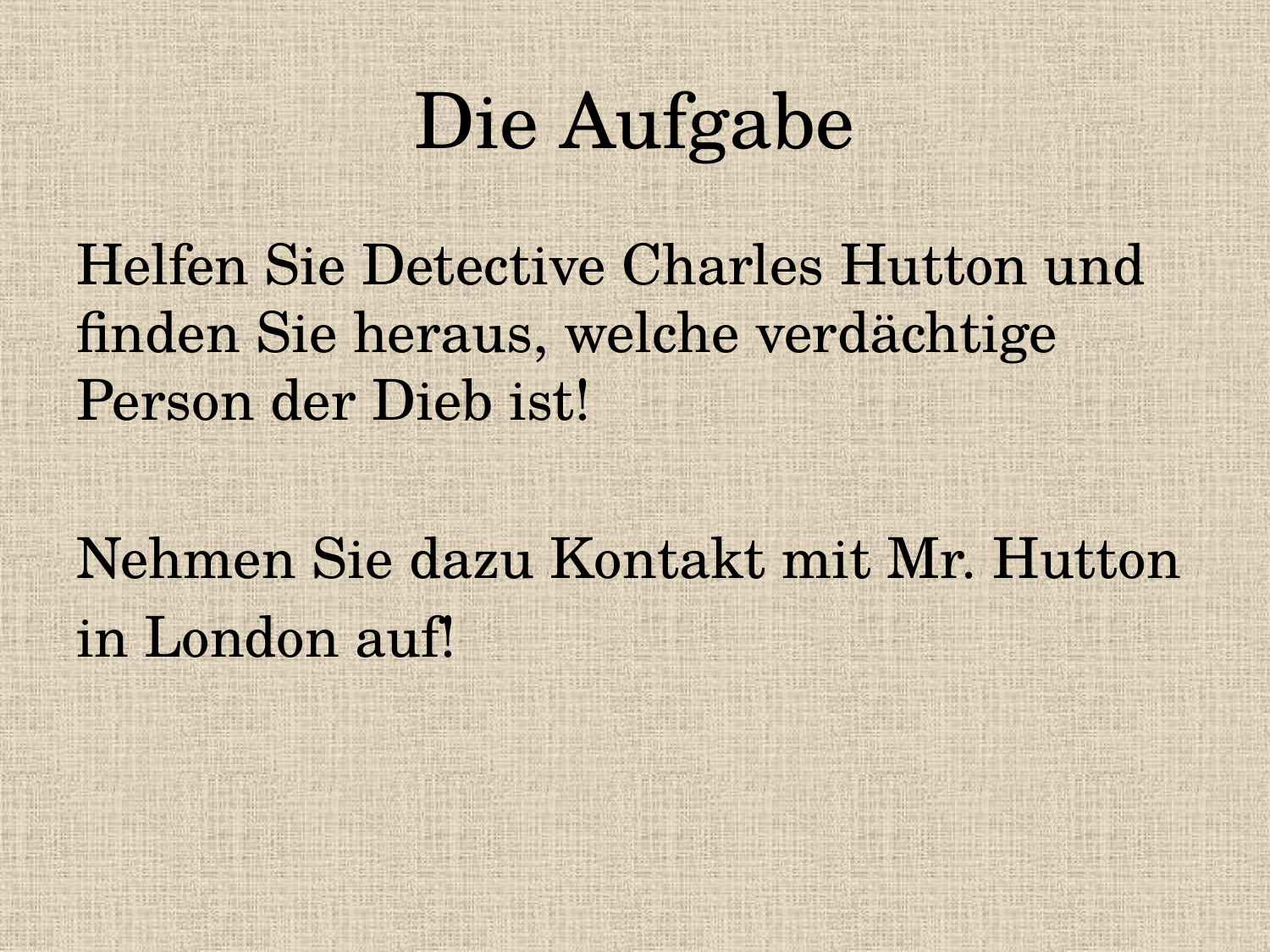

# Die Aufgabe
Helfen Sie Detective Charles Hutton und finden Sie heraus, welche verdächtige Person der Dieb ist!

Nehmen Sie dazu Kontakt mit Mr. Hutton
in London auf!